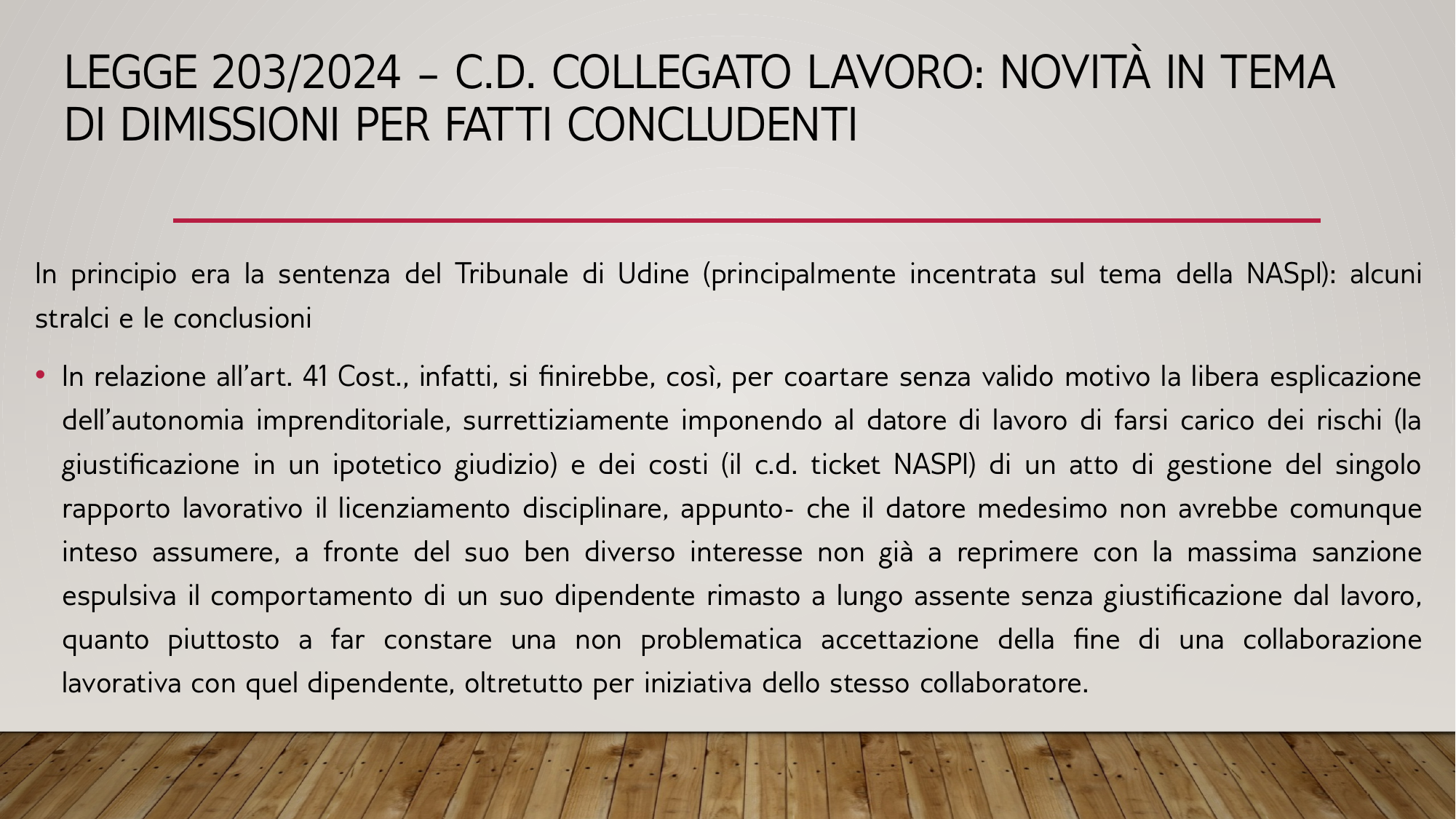

# Legge 203/2024 – c.d. collegato lavoro: novità in tema di dimissioni per fatti concludenti
In principio era la sentenza del Tribunale di Udine (principalmente incentrata sul tema della NASpI): alcuni stralci e le conclusioni
In relazione all’art. 41 Cost., infatti, si finirebbe, così, per coartare senza valido motivo la libera esplicazione dell’autonomia imprenditoriale, surrettiziamente imponendo al datore di lavoro di farsi carico dei rischi (la giustificazione in un ipotetico giudizio) e dei costi (il c.d. ticket NASPI) di un atto di gestione del singolo rapporto lavorativo il licenziamento disciplinare, appunto- che il datore medesimo non avrebbe comunque inteso assumere, a fronte del suo ben diverso interesse non già a reprimere con la massima sanzione espulsiva il comportamento di un suo dipendente rimasto a lungo assente senza giustificazione dal lavoro, quanto piuttosto a far constare una non problematica accettazione della fine di una collaborazione lavorativa con quel dipendente, oltretutto per iniziativa dello stesso collaboratore.